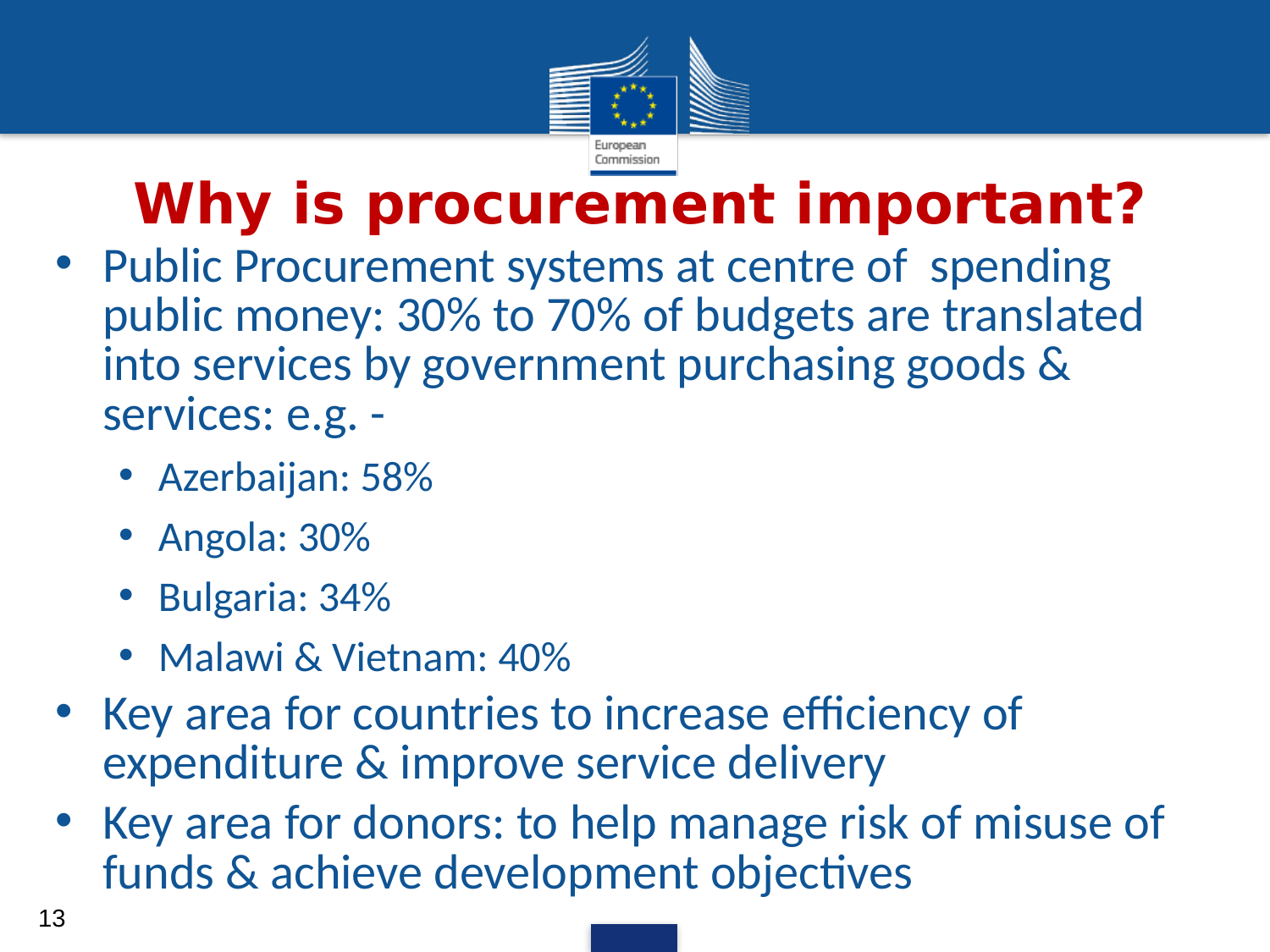

# Why is procurement important?
Public Procurement systems at centre of  spending public money: 30% to 70% of budgets are translated into services by government purchasing goods & services: e.g. -
Azerbaijan: 58%
Angola: 30%
Bulgaria: 34%
Malawi & Vietnam: 40%
Key area for countries to increase efficiency of expenditure & improve service delivery
Key area for donors: to help manage risk of misuse of funds & achieve development objectives
13